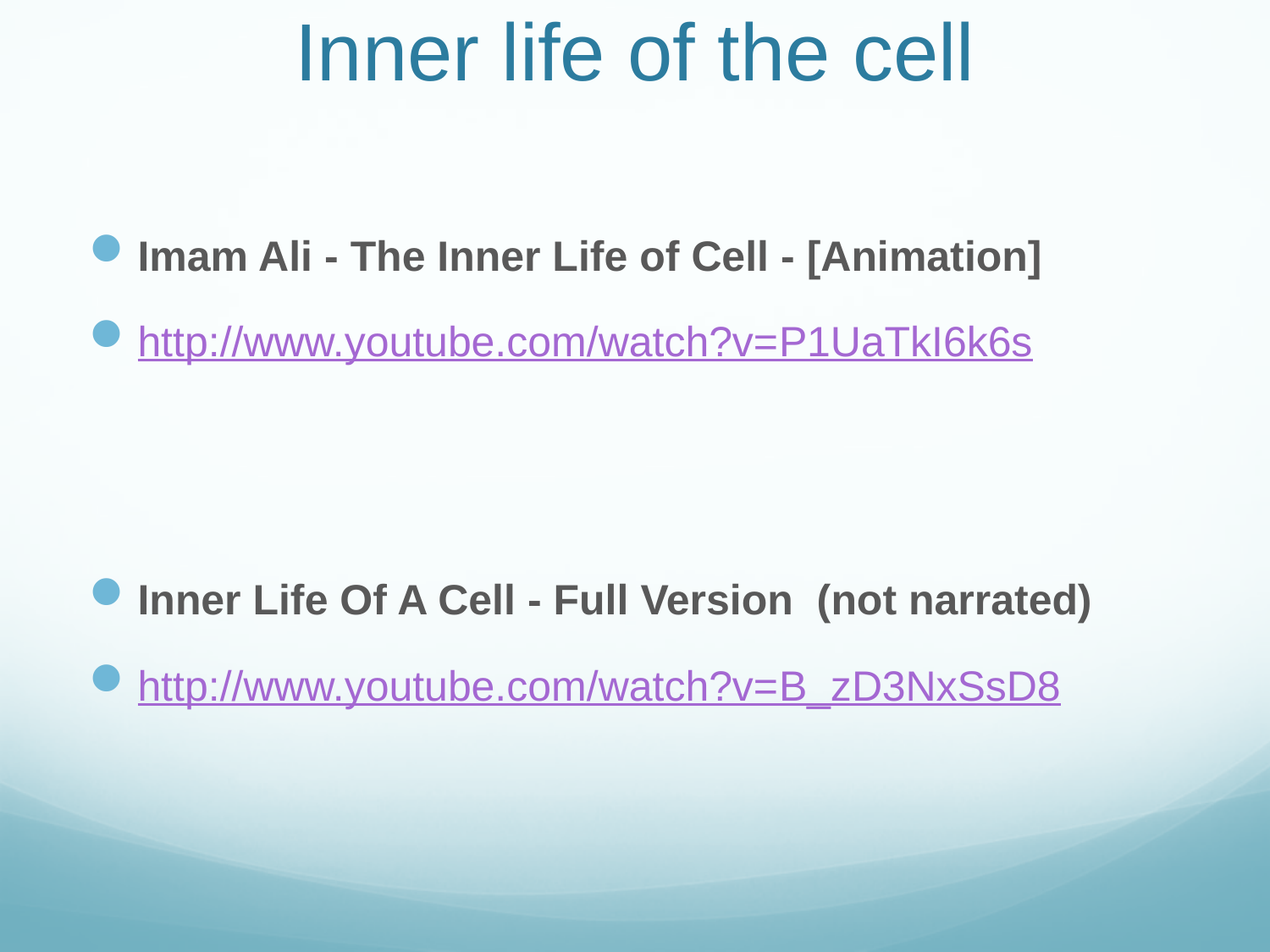

# Inner life of the cell
Imam Ali - The Inner Life of Cell - [Animation]
http://www.youtube.com/watch?v=P1UaTkI6k6s

Inner Life Of A Cell - Full Version  (not narrated)
http://www.youtube.com/watch?v=B_zD3NxSsD8